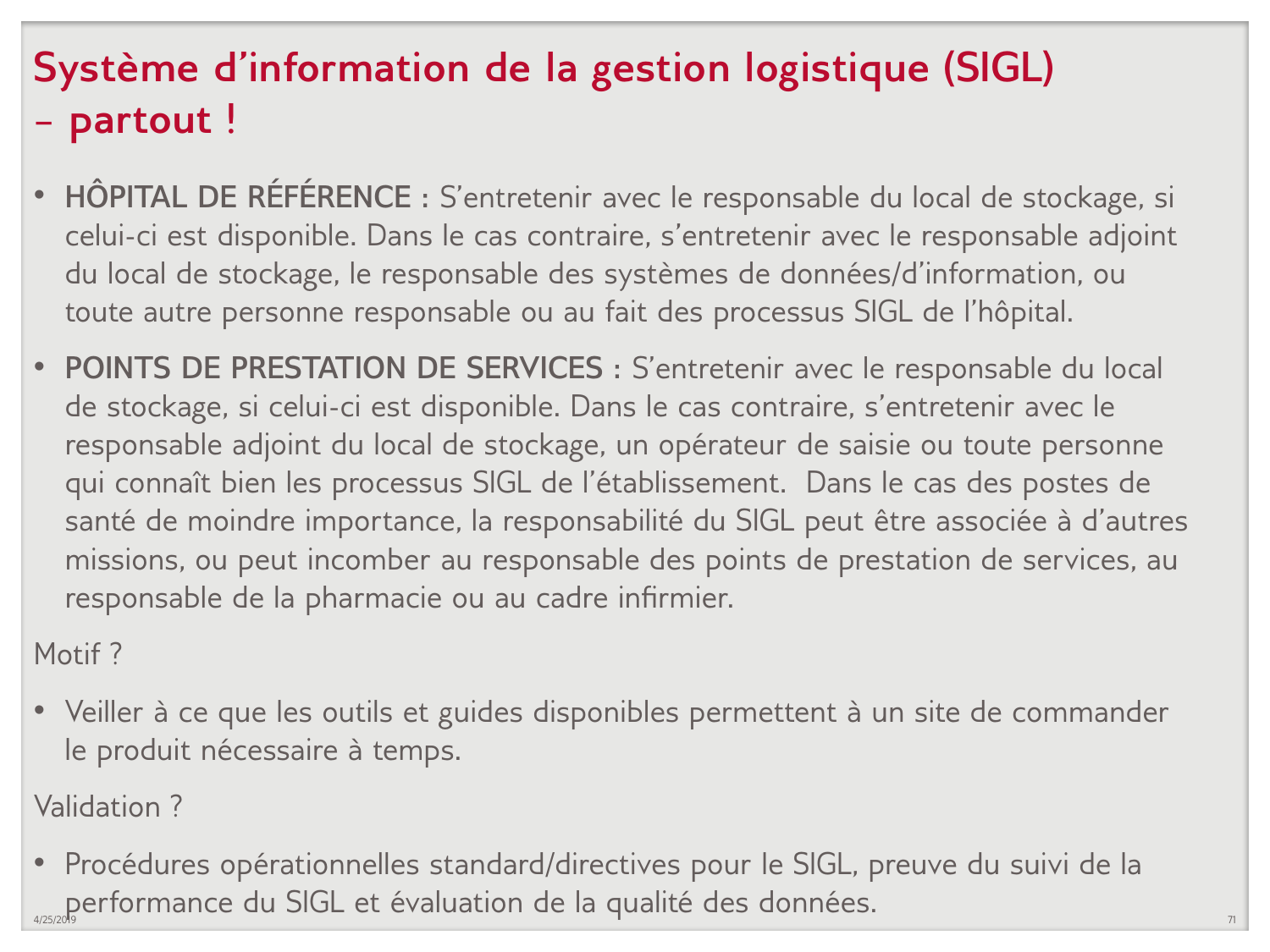

# Système d’information de la gestion logistique (SIGL) – partout !
HÔPITAL DE RÉFÉRENCE : S’entretenir avec le responsable du local de stockage, si celui-ci est disponible. Dans le cas contraire, s’entretenir avec le responsable adjoint du local de stockage, le responsable des systèmes de données/d’information, ou toute autre personne responsable ou au fait des processus SIGL de l’hôpital.
POINTS DE PRESTATION DE SERVICES : S’entretenir avec le responsable du local de stockage, si celui-ci est disponible. Dans le cas contraire, s’entretenir avec le responsable adjoint du local de stockage, un opérateur de saisie ou toute personne qui connaît bien les processus SIGL de l’établissement.  Dans le cas des postes de santé de moindre importance, la responsabilité du SIGL peut être associée à d’autres missions, ou peut incomber au responsable des points de prestation de services, au responsable de la pharmacie ou au cadre infirmier.
Motif ?
Veiller à ce que les outils et guides disponibles permettent à un site de commander le produit nécessaire à temps.
Validation ?
Procédures opérationnelles standard/directives pour le SIGL, preuve du suivi de la performance du SIGL et évaluation de la qualité des données.
4/25/2019
71